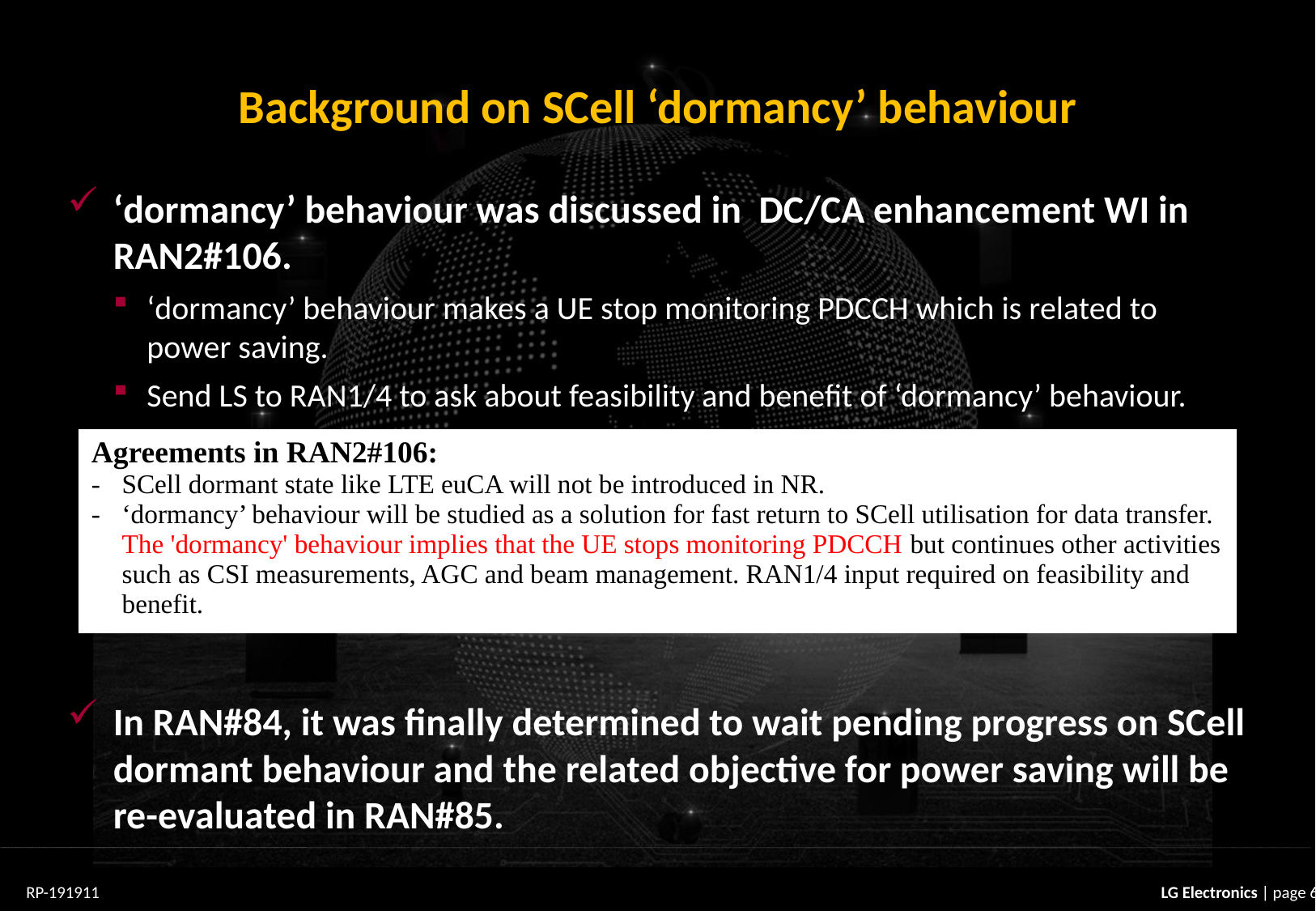

# Background on SCell ‘dormancy’ behaviour
‘dormancy’ behaviour was discussed in  DC/CA enhancement WI in RAN2#106.
‘dormancy’ behaviour makes a UE stop monitoring PDCCH which is related to power saving.
Send LS to RAN1/4 to ask about feasibility and benefit of ‘dormancy’ behaviour.

In RAN#84, it was finally determined to wait pending progress on SCell dormant behaviour and the related objective for power saving will be re-evaluated in RAN#85.

| Agreements in RAN2#106: - SCell dormant state like LTE euCA will not be introduced in NR. - ‘dormancy’ behaviour will be studied as a solution for fast return to SCell utilisation for data transfer. The 'dormancy' behaviour implies that the UE stops monitoring PDCCH but continues other activities such as CSI measurements, AGC and beam management. RAN1/4 input required on feasibility and benefit. |
| --- |